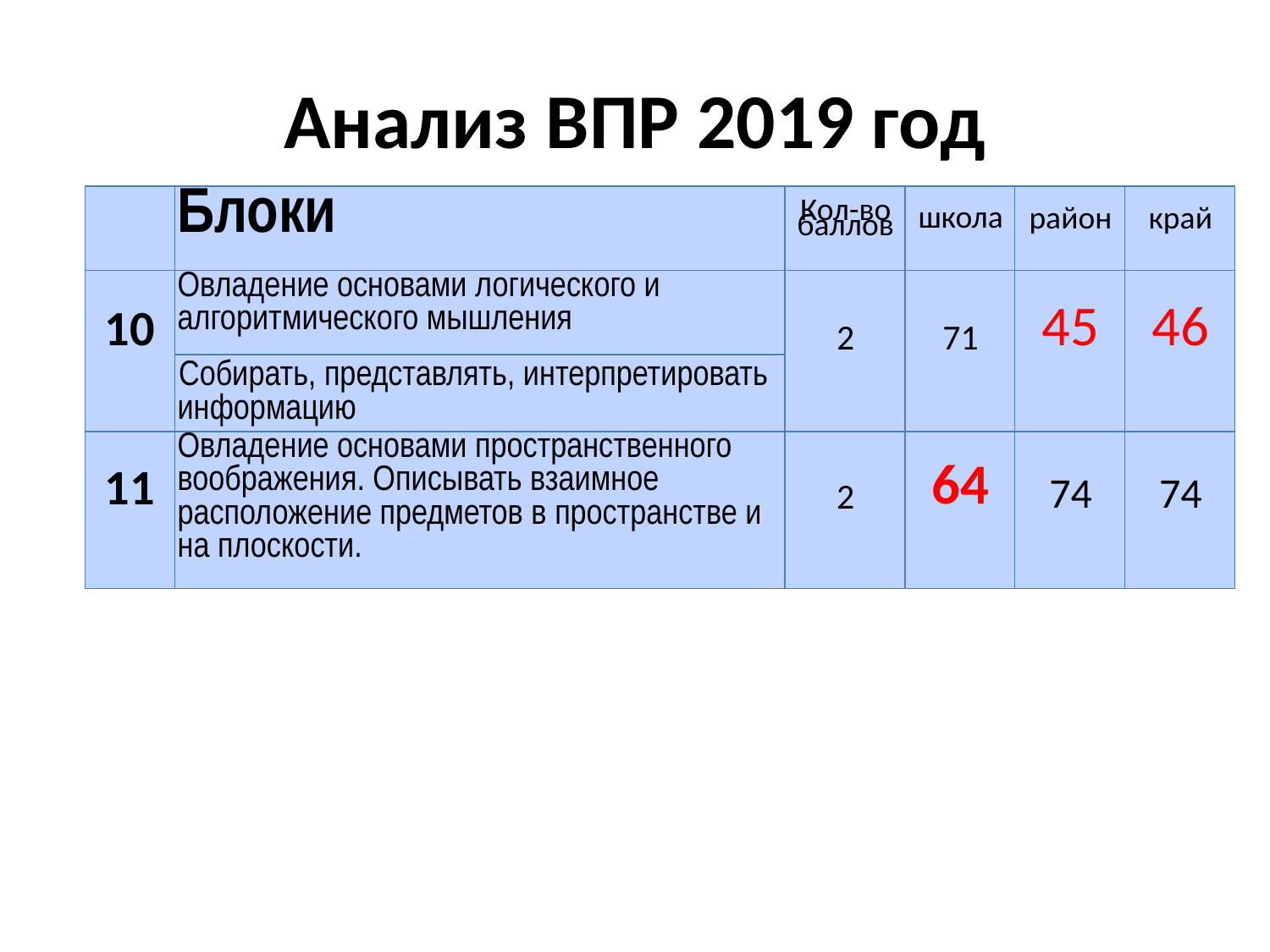

# Анализ ВПР 2019 год
| № | Блоки | Кол-во баллов | школа | район | край |
| --- | --- | --- | --- | --- | --- |
| 10 | Овладение основами логического и алгоритмического мышления | 2 | 71 | 45 | 46 |
|  | Собирать, представлять, интерпретировать информацию |  |  |  |  |
| 11 | Овладение основами пространственного воображения. Описывать взаимное расположение предметов в пространстве и на плоскости. | 2 | 64 | 74 | 74 |